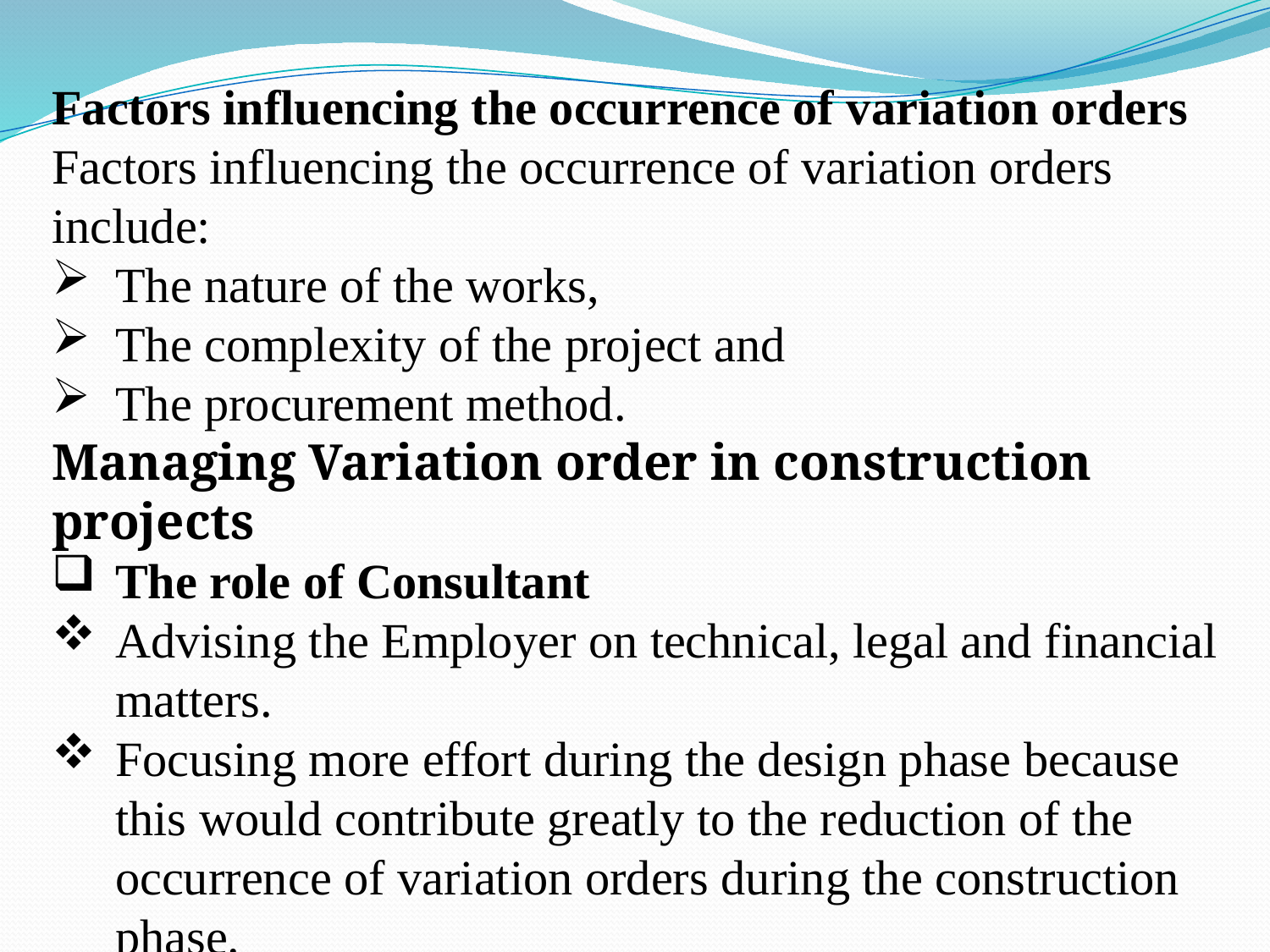

Factors influencing the occurrence of variation orders
Factors influencing the occurrence of variation orders include:
The nature of the works,
The complexity of the project and
The procurement method.
Managing Variation order in construction projects
The role of Consultant
Advising the Employer on technical, legal and financial matters.
Focusing more effort during the design phase because this would contribute greatly to the reduction of the occurrence of variation orders during the construction phase.